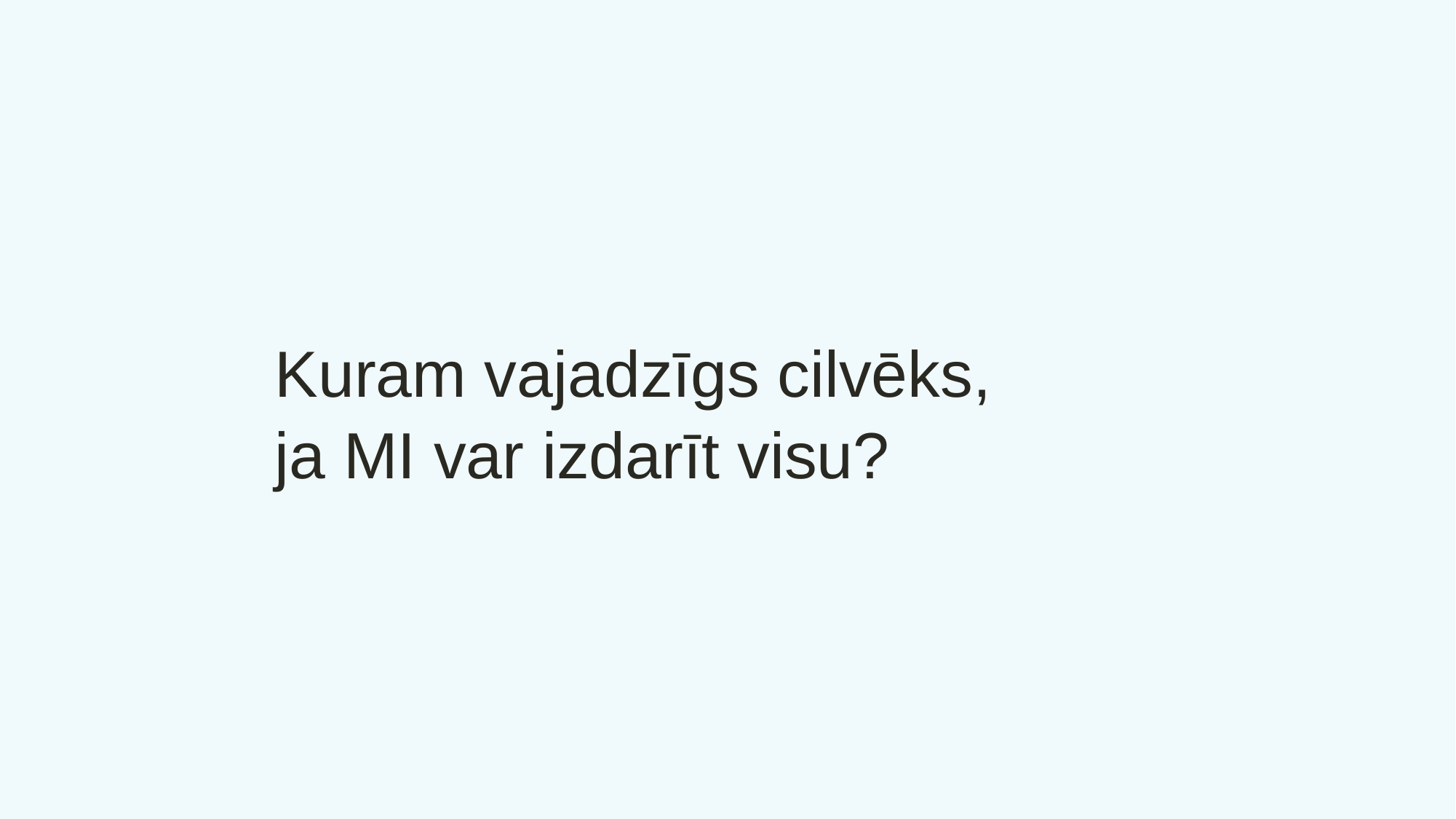

Kuram vajadzīgs cilvēks,
ja MI var izdarīt visu?